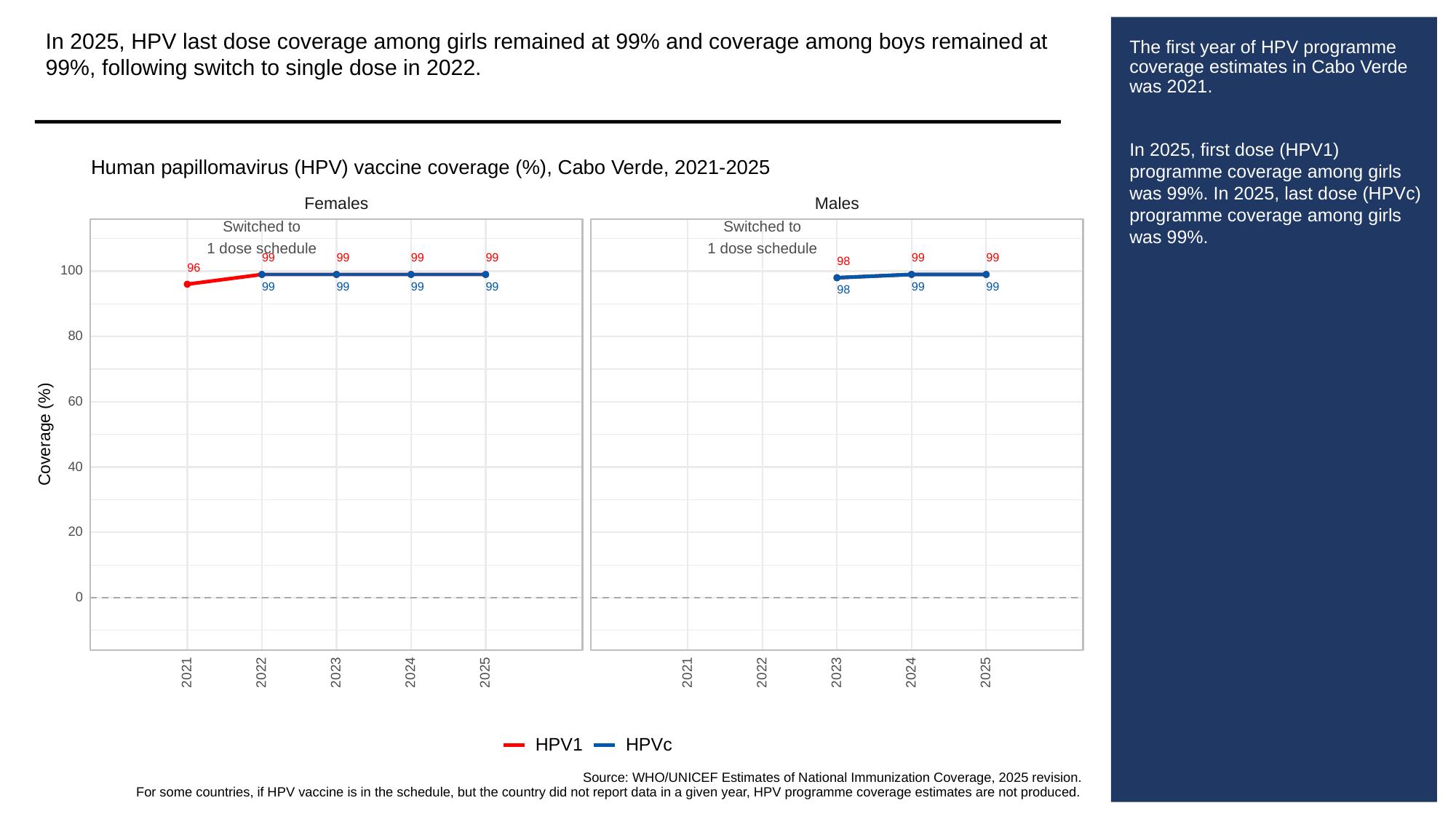

In 2025, HPV last dose coverage among girls remained at 99% and coverage among boys remained at 99%, following switch to single dose in 2022.
# The first year of HPV programme coverage estimates in Cabo Verde was 2021.

In 2025, first dose (HPV1) programme coverage among girls was 99%. In 2025, last dose (HPVc) programme coverage among girls was 99%.

Human papillomavirus (HPV) vaccine coverage (%), Cabo Verde, 2021-2025
Females
Males

Switched to
Switched to

1 dose schedule
1 dose schedule
99
99
99
99
99
99
98
96
100

99
99
99
99
99
99
98

80

60

Coverage (%)

40

20

0

2023
2023
2021
2022
2024
2025
2021
2022
2024
2025
HPVc
HPV1

Source: WHO/UNICEF Estimates of National Immunization Coverage, 2025 revision.
For some countries, if HPV vaccine is in the schedule, but the country did not report data in a given year, HPV programme coverage estimates are not produced.